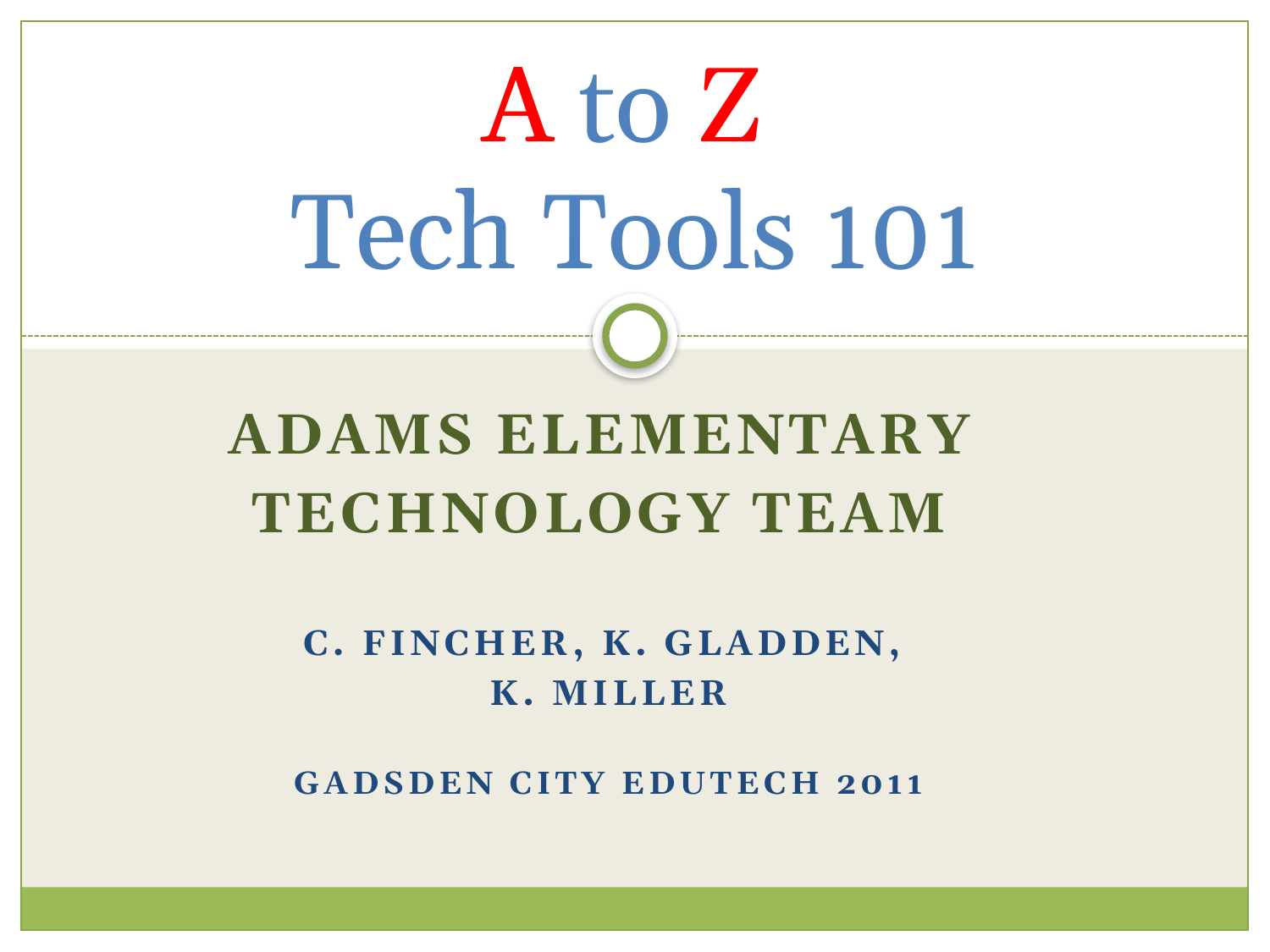

# A to Z Tech Tools 101
Adams Elementary
Technology Team

C. Fincher, K. Gladden,
K. Miller

Gadsden City Edutech 2011